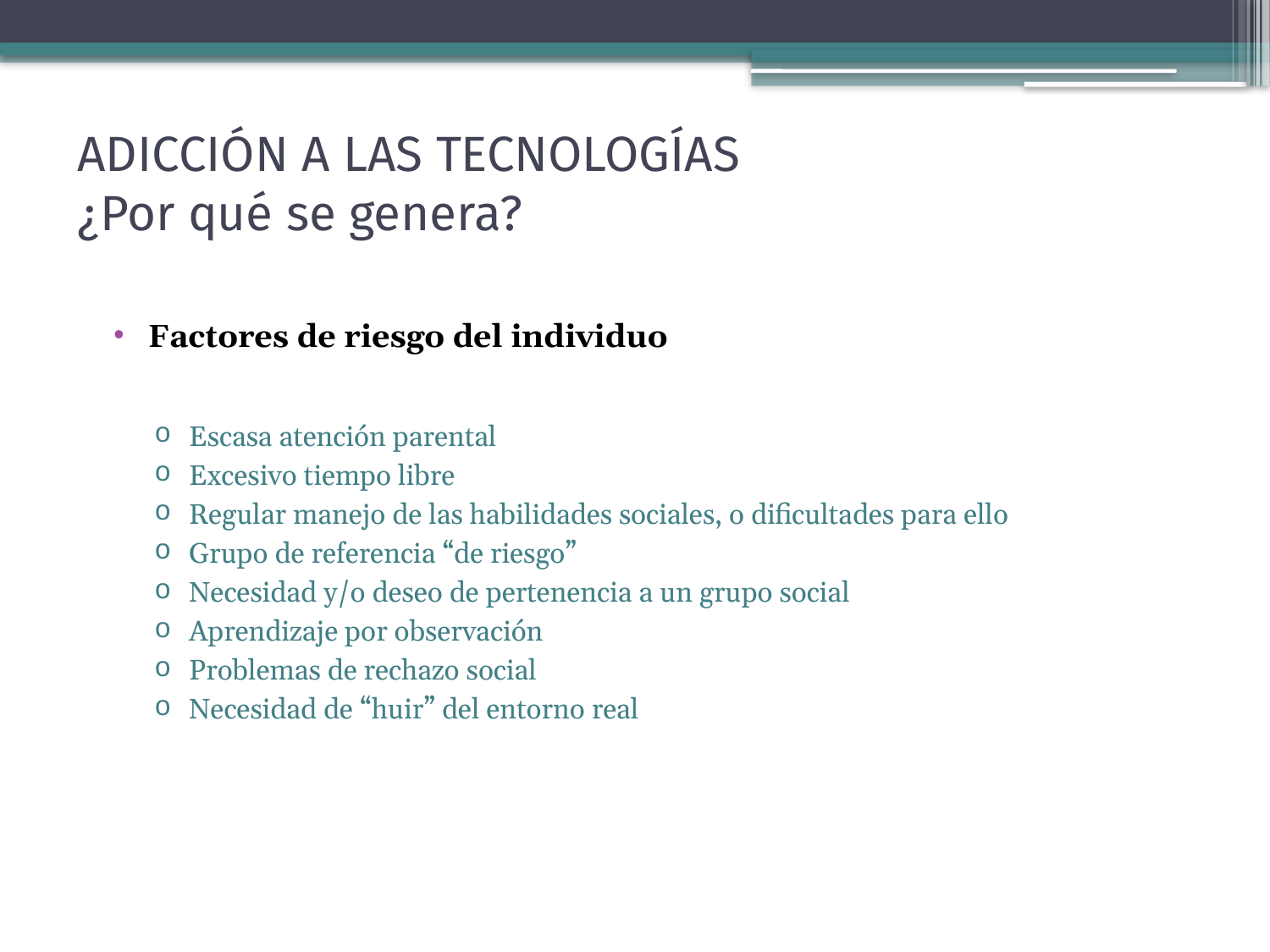

# ADICCIÓN A LAS TECNOLOGÍAS ¿Por qué se genera?

Factores de riesgo del individuo

Escasa atención parental
Excesivo tiempo libre
Regular manejo de las habilidades sociales, o dificultades para ello
Grupo de referencia “de riesgo”
Necesidad y/o deseo de pertenencia a un grupo social
Aprendizaje por observación
Problemas de rechazo social
Necesidad de “huir” del entorno real